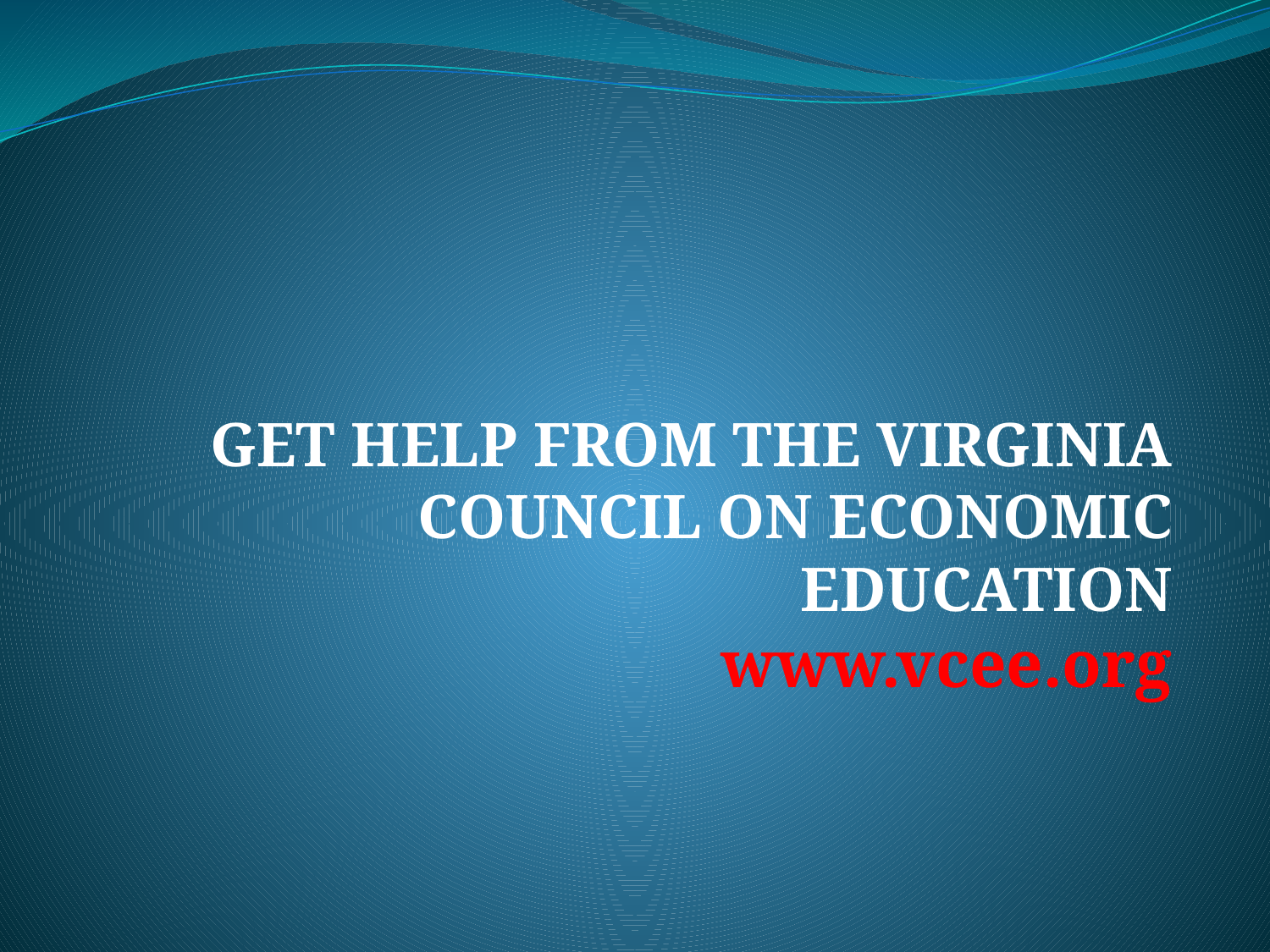

# GET HELP FROM THE VIRGINIA COUNCIL ON ECONOMIC EDUCATION www.vcee.org